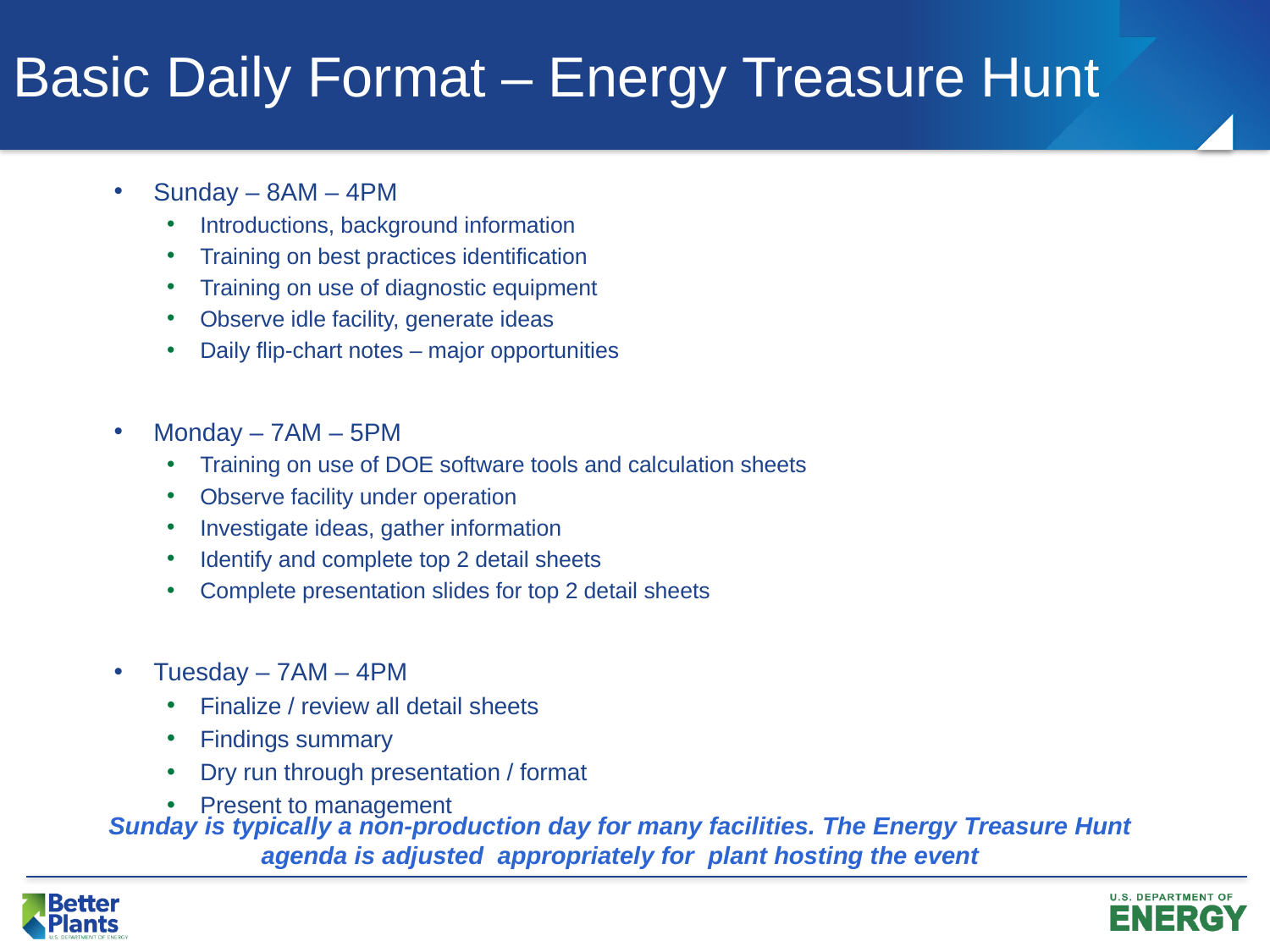

# Basic Daily Format – Energy Treasure Hunt
Sunday – 8AM – 4PM
Introductions, background information
Training on best practices identification
Training on use of diagnostic equipment
Observe idle facility, generate ideas
Daily flip-chart notes – major opportunities

Monday – 7AM – 5PM
Training on use of DOE software tools and calculation sheets
Observe facility under operation
Investigate ideas, gather information
Identify and complete top 2 detail sheets
Complete presentation slides for top 2 detail sheets

Tuesday – 7AM – 4PM
Finalize / review all detail sheets
Findings summary
Dry run through presentation / format
Present to management

Sunday is typically a non-production day for many facilities. The Energy Treasure Hunt agenda is adjusted  appropriately for  plant hosting the event